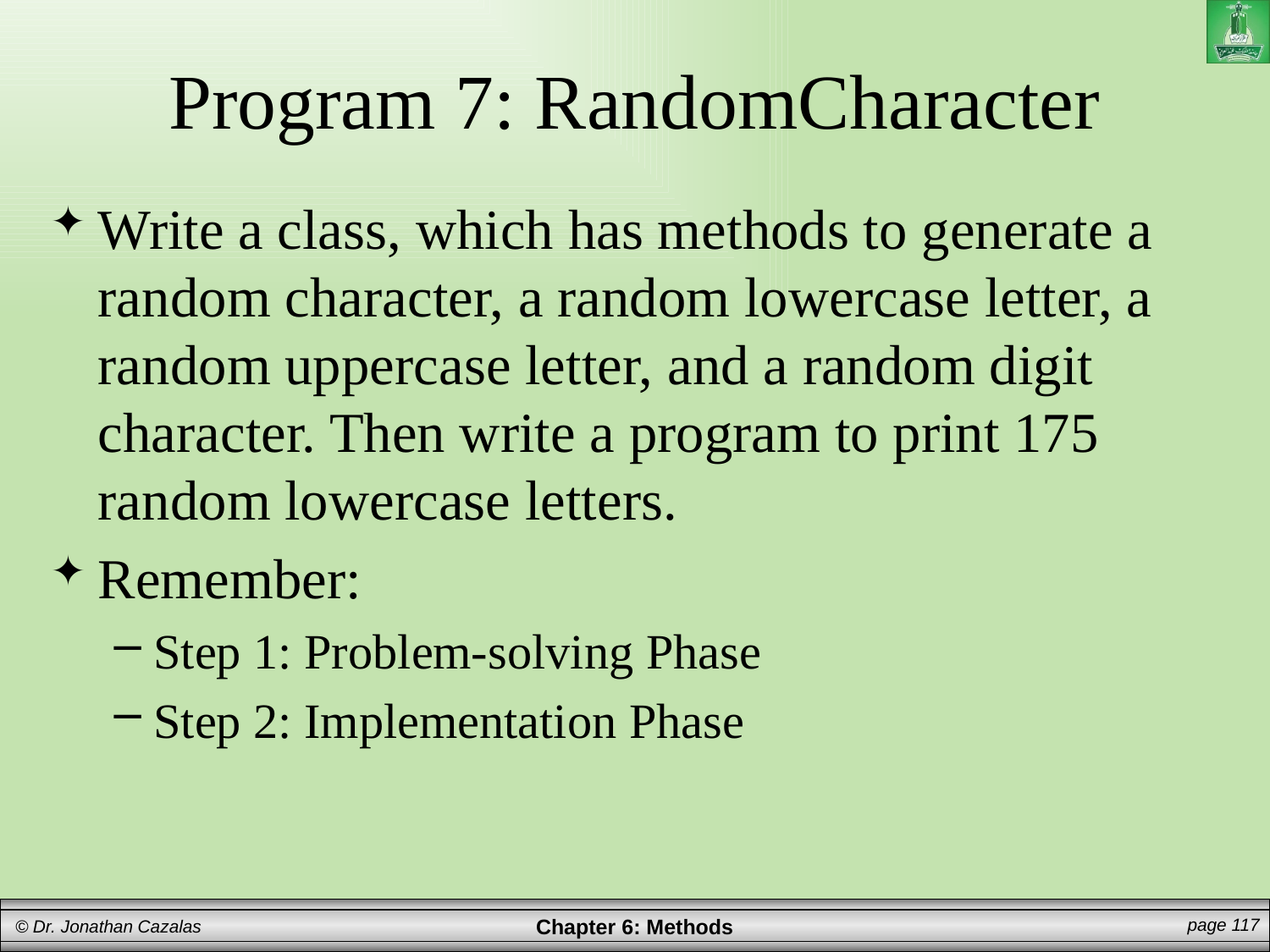

# Program 7: RandomCharacter
Write a class, which has methods to generate a random character, a random lowercase letter, a random uppercase letter, and a random digit character. Then write a program to print 175 random lowercase letters.
Remember:
Step 1: Problem-solving Phase
Step 2: Implementation Phase